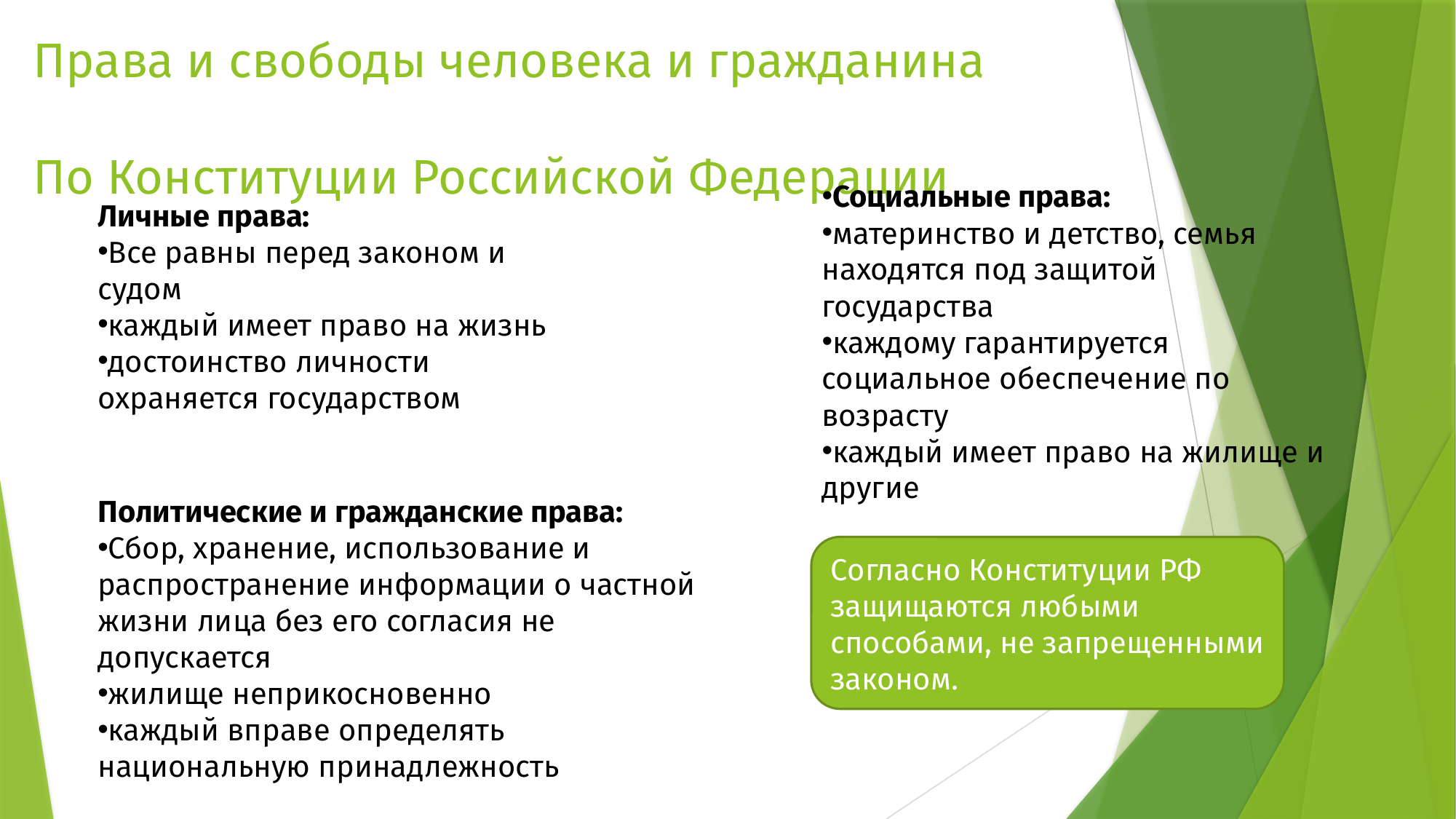

# Права и свободы человека и гражданина По Конституции Российской Федерации
Социальные права:
материнство и детство, семья находятся под защитой государства
каждому гарантируется социальное обеспечение по возрасту
каждый имеет право на жилище и другие
Личные права:
Все равны перед законом и судом
каждый имеет право на жизнь
достоинство личности охраняется государством
Политические и гражданские права:
Сбор, хранение, использование и распространение информации о частной жизни лица без его согласия не допускается
жилище неприкосновенно
каждый вправе определять национальную принадлежность
Cогласно Конституции РФ защищаются любыми способами, не запрещенными законом.